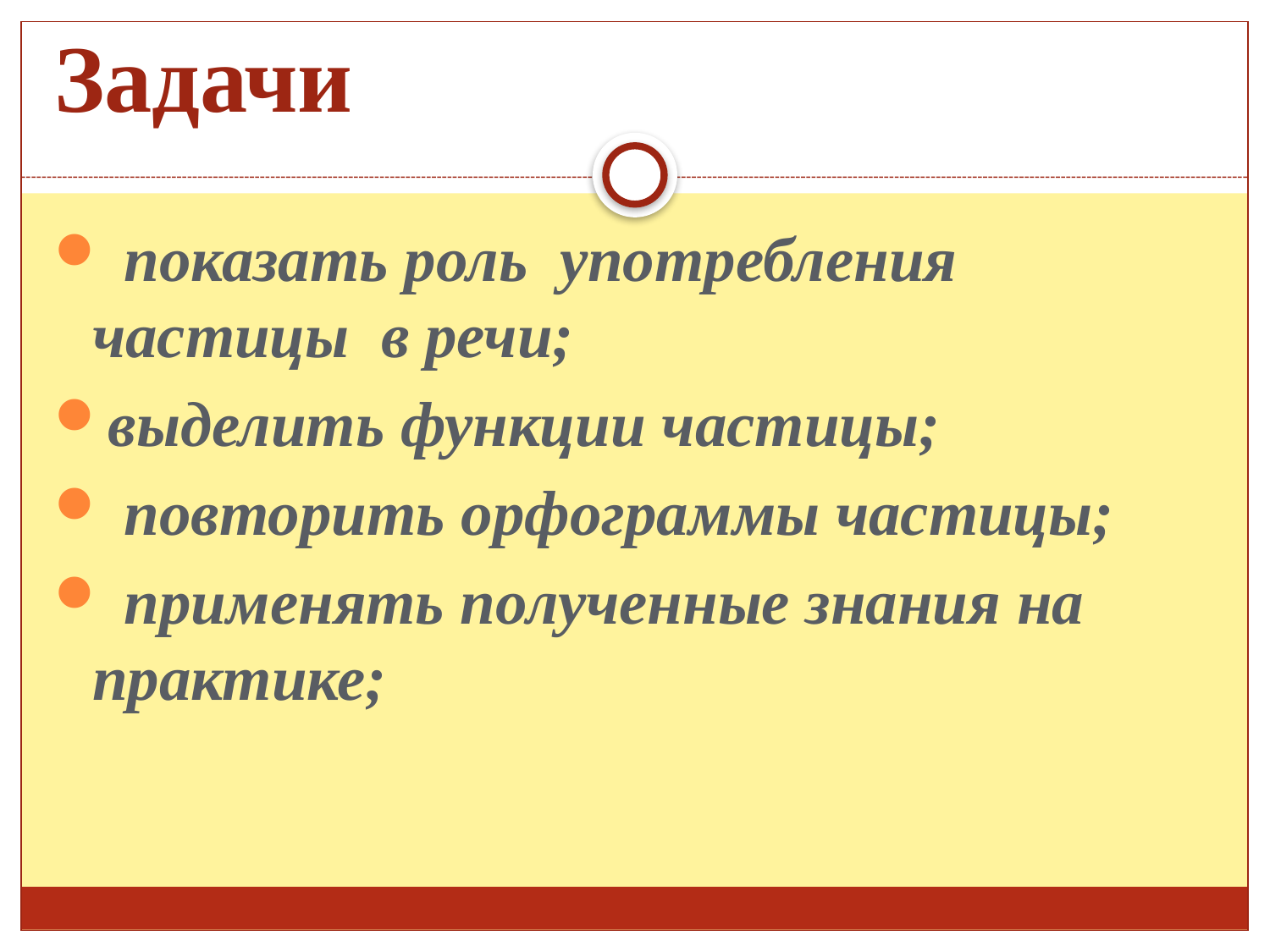

# Задачи
 показать роль  употребления частицы  в речи;
выделить функции частицы;
 повторить орфограммы частицы;
 применять полученные знания на практике;